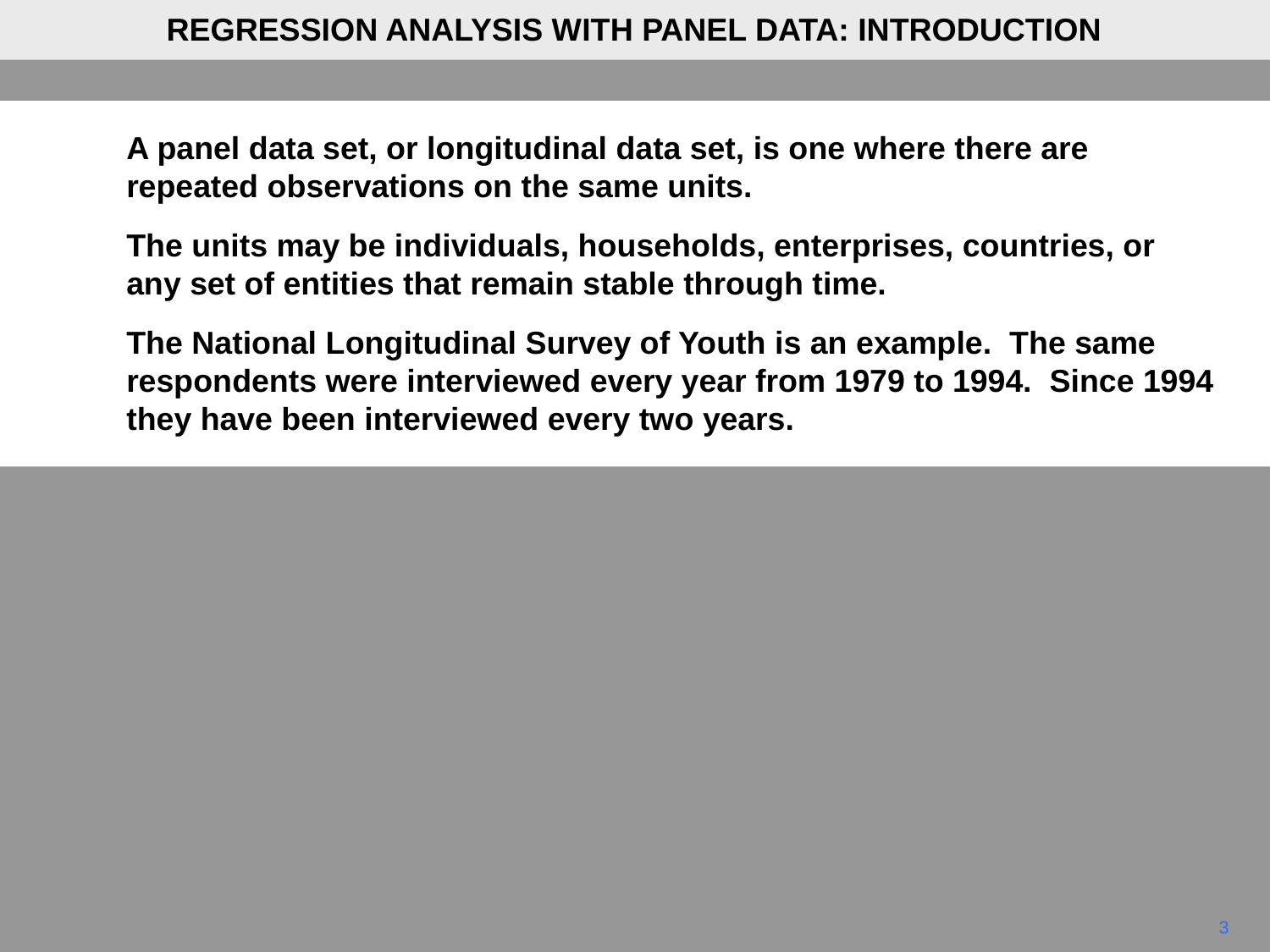

REGRESSION ANALYSIS WITH PANEL DATA: INTRODUCTION

A panel data set, or longitudinal data set, is one where there are repeated observations on the same units.
The units may be individuals, households, enterprises, countries, or any set of entities that remain stable through time.
The National Longitudinal Survey of Youth is an example.  The same respondents were interviewed every year from 1979 to 1994.  Since 1994 they have been interviewed every two years.

3